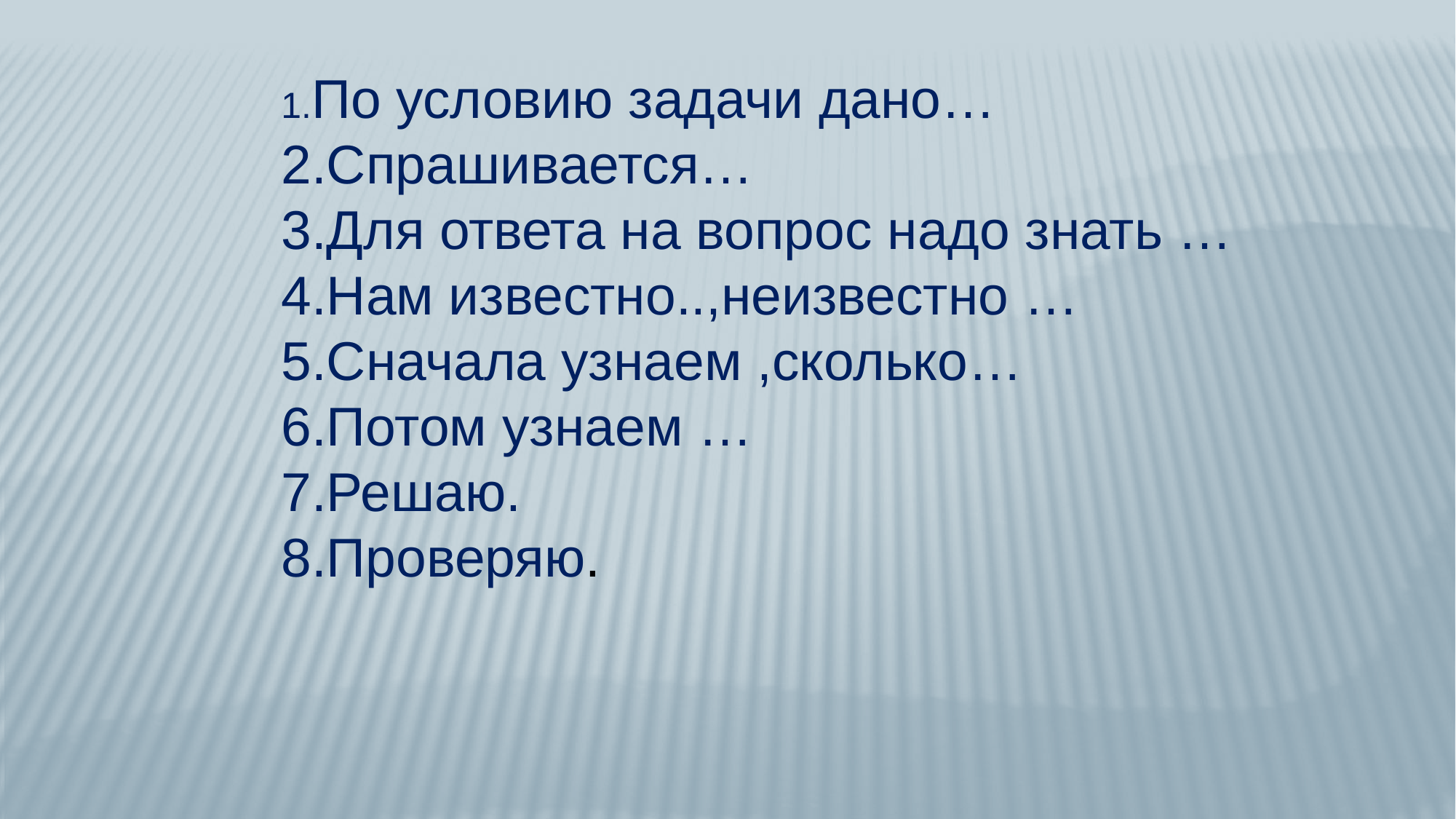

1.По условию задачи дано…
2.Спрашивается…
3.Для ответа на вопрос надо знать …
4.Нам известно..,неизвестно …
5.Сначала узнаем ,сколько…
6.Потом узнаем …
7.Решаю.
8.Проверяю.